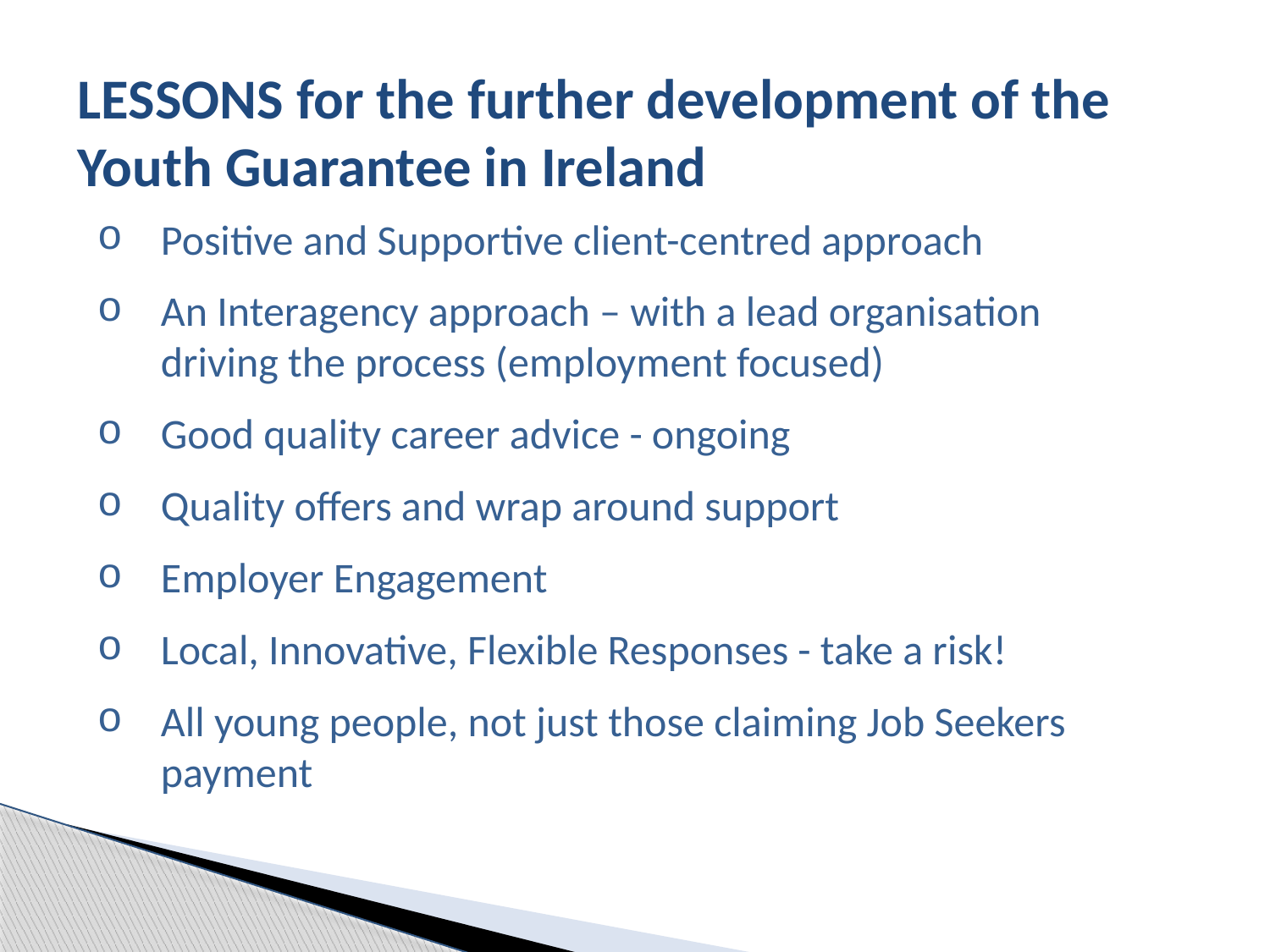

LESSONS for the further development of the Youth Guarantee in Ireland
Positive and Supportive client-centred approach
An Interagency approach – with a lead organisation driving the process (employment focused)
Good quality career advice - ongoing
Quality offers and wrap around support
Employer Engagement
Local, Innovative, Flexible Responses - take a risk!
All young people, not just those claiming Job Seekers payment